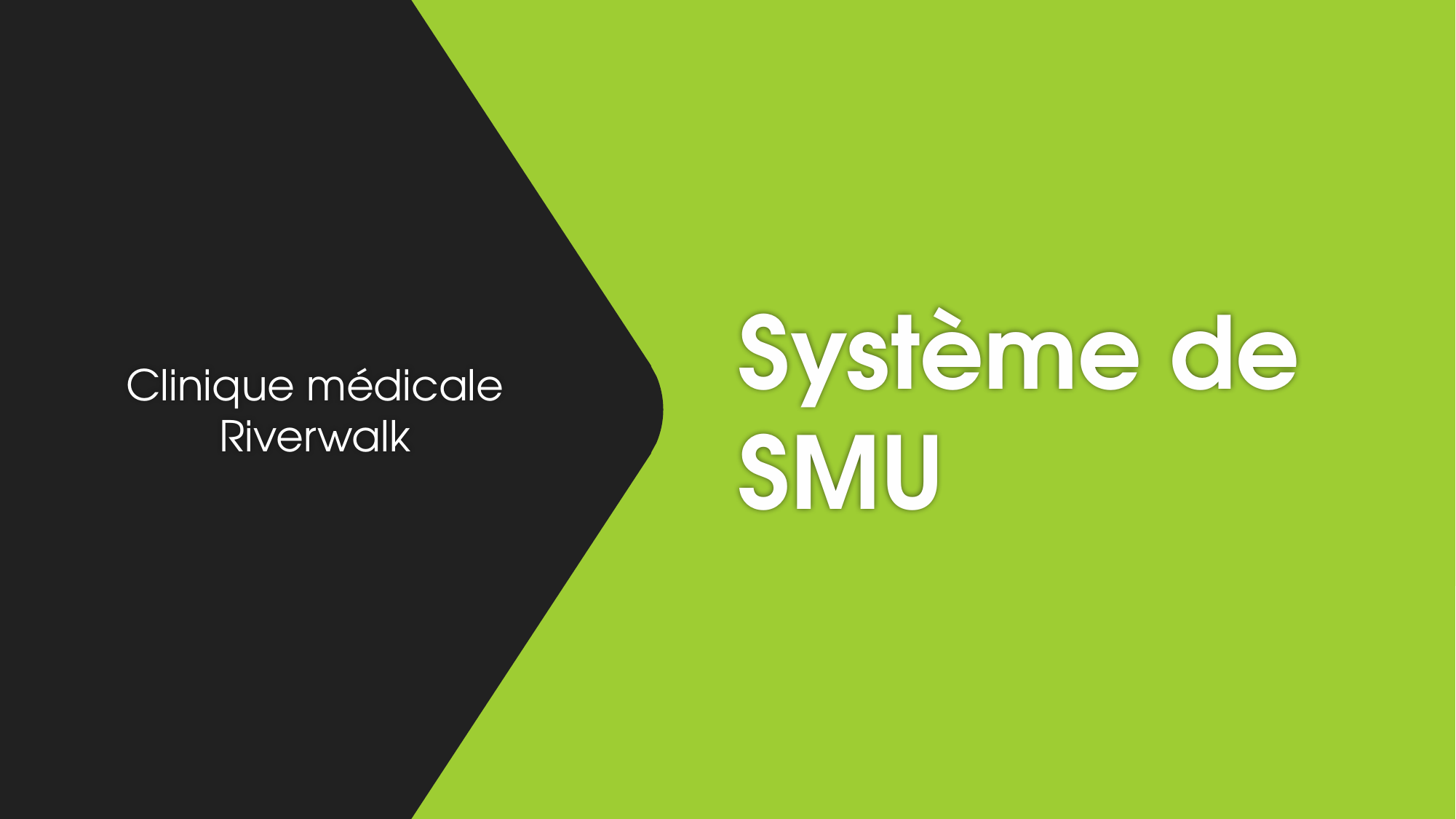

# Système de SMU
Clinique médicale Riverwalk